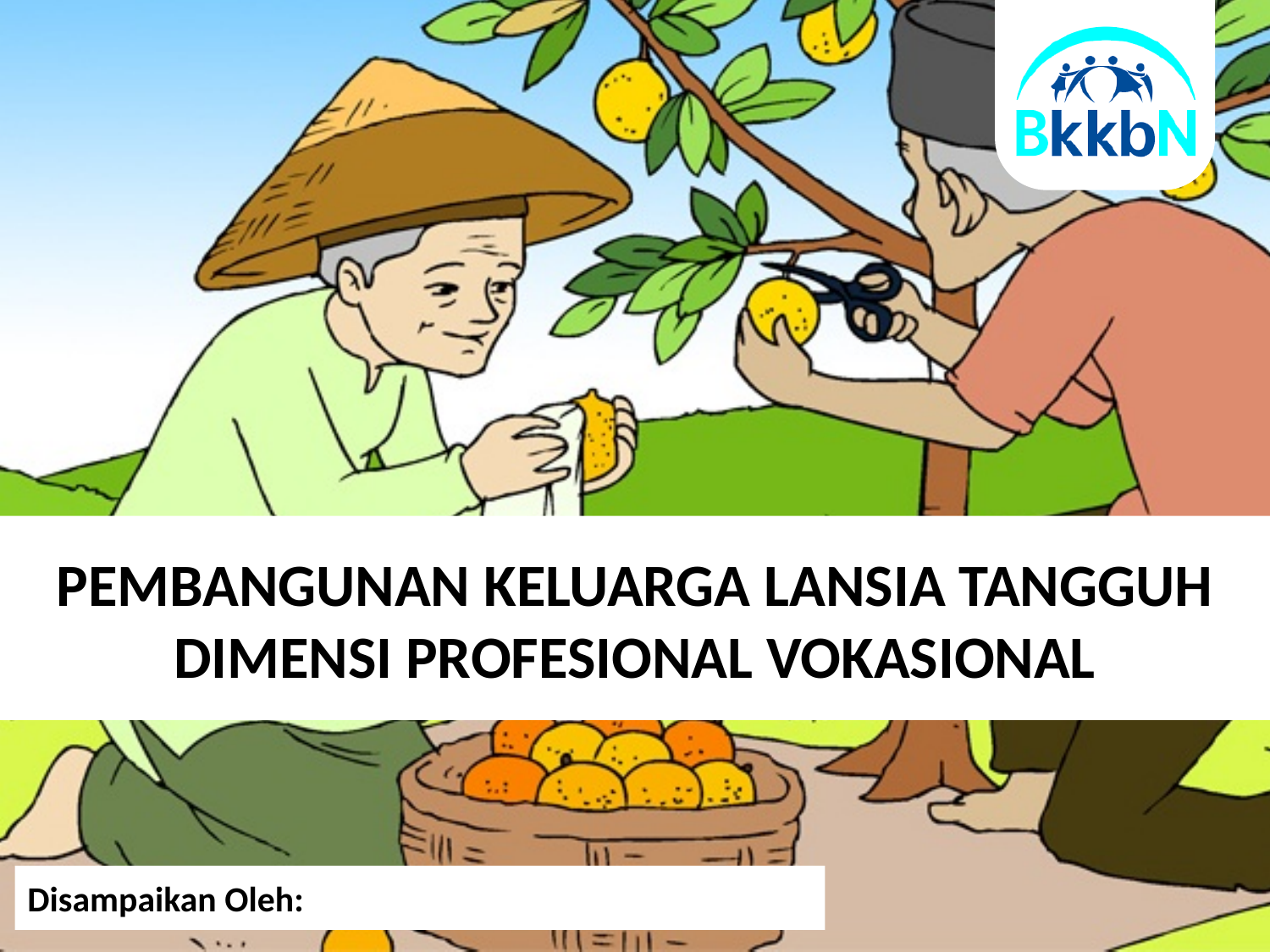

# PEMBANGUNAN KELUARGA LANSIA TANGGUH DIMENSI PROFESIONAL VOKASIONAL
Disampaikan Oleh: